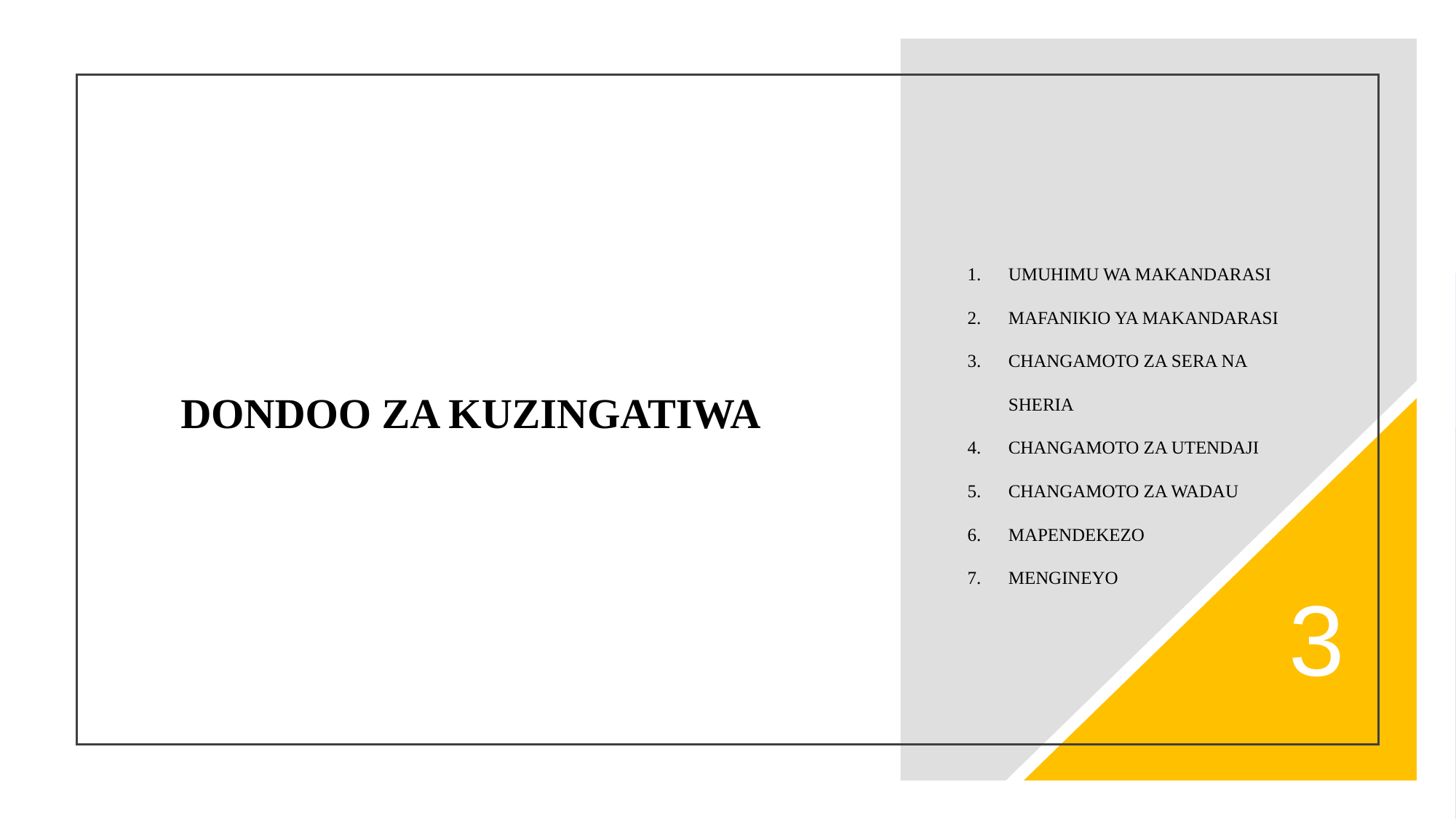

# DONDOO ZA KUZINGATIWA
UMUHIMU WA MAKANDARASI
MAFANIKIO YA MAKANDARASI
CHANGAMOTO ZA SERA NA SHERIA
CHANGAMOTO ZA UTENDAJI
CHANGAMOTO ZA WADAU
MAPENDEKEZO
MENGINEYO

3